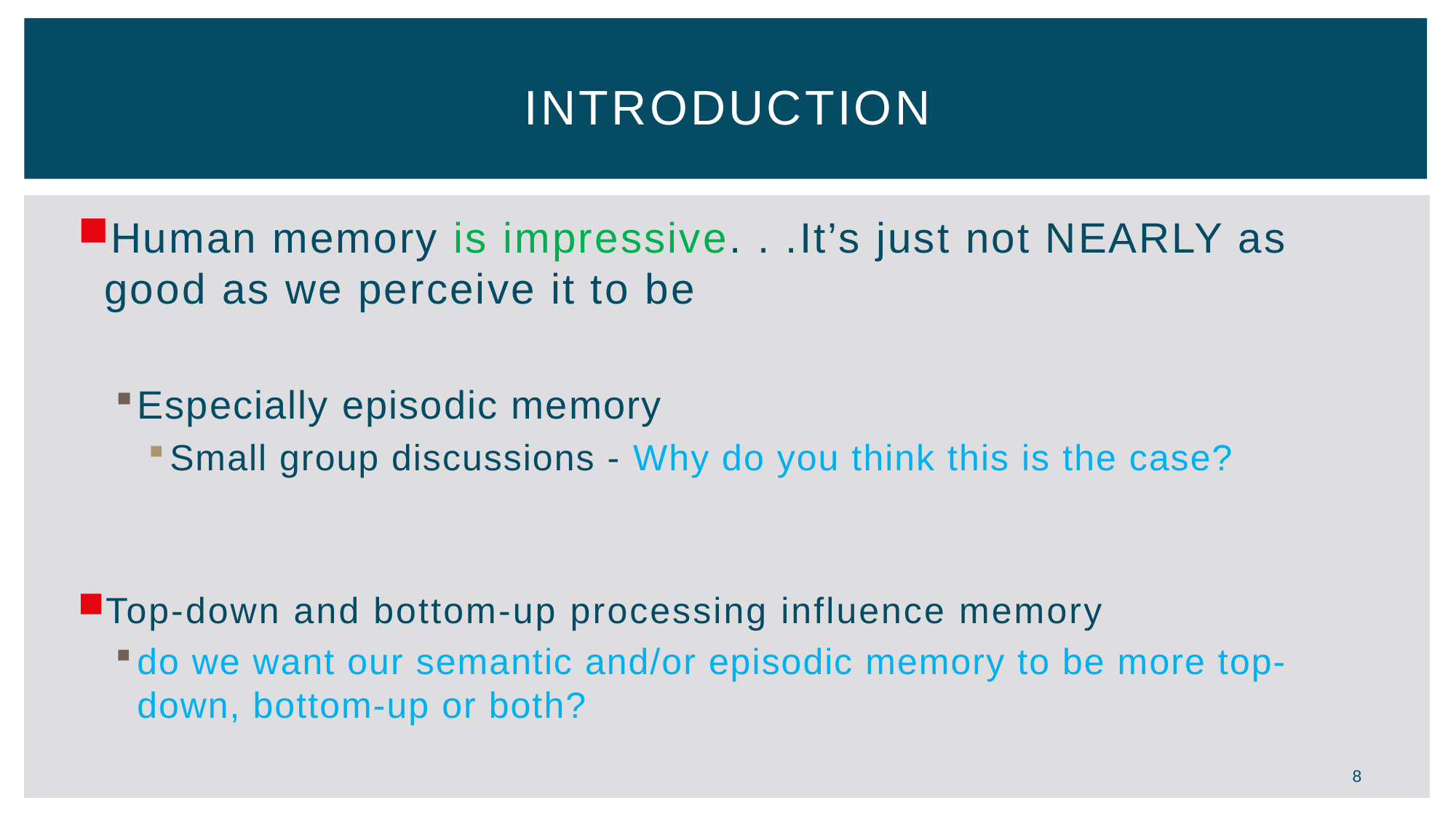

# Introduction
Human memory is impressive. . .It’s just not NEARLY as good as we perceive it to be

Especially episodic memory
Small group discussions - Why do you think this is the case?

Top-down and bottom-up processing influence memory
do we want our semantic and/or episodic memory to be more top-down, bottom-up or both?

8